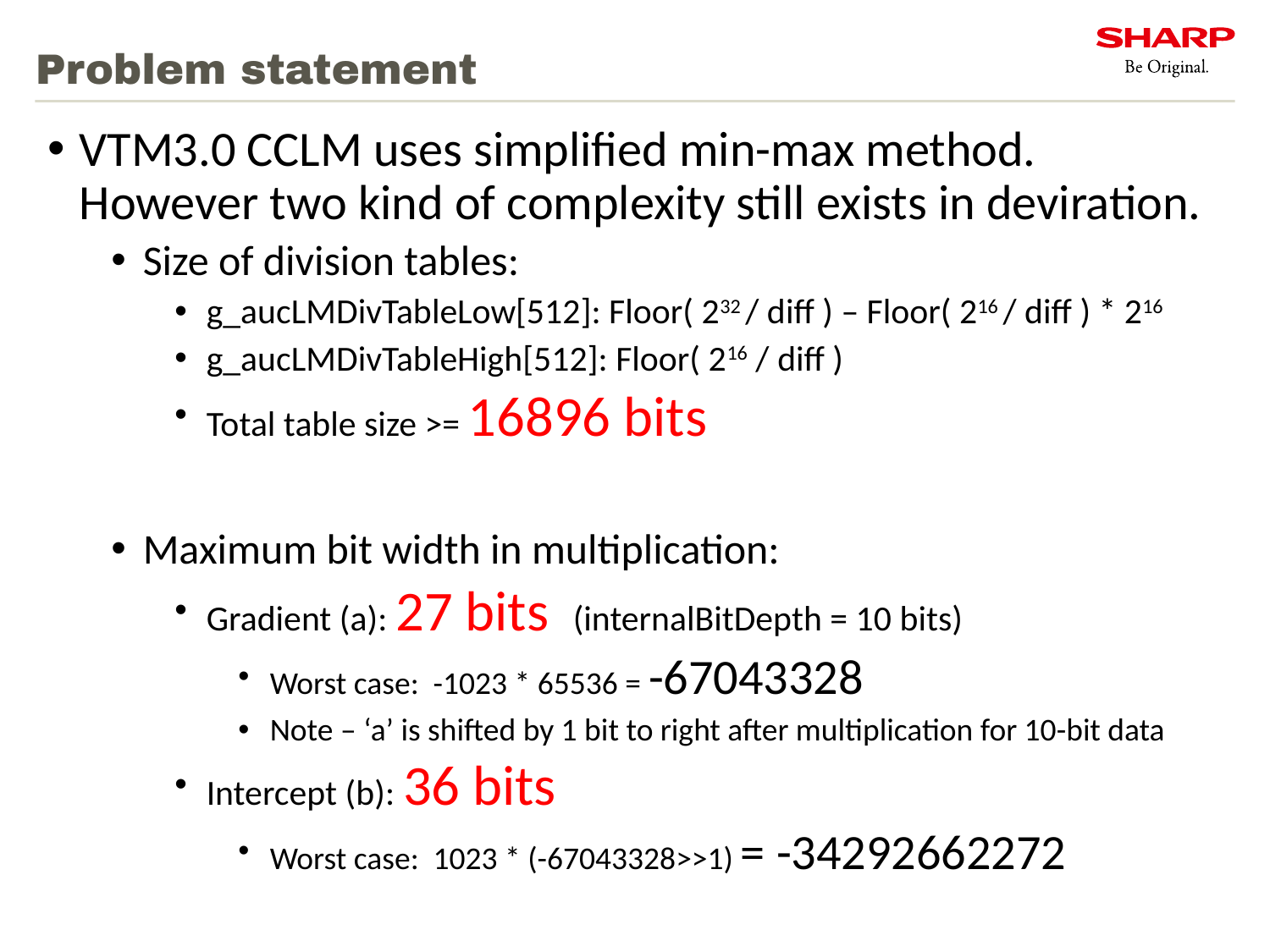

# Problem statement
VTM3.0 CCLM uses simplified min-max method. However two kind of complexity still exists in deviration.
Size of division tables:
g_aucLMDivTableLow[512]: Floor( 232 / diff ) – Floor( 216 / diff ) * 216
g_aucLMDivTableHigh[512]: Floor( 216 / diff )
Total table size >= 16896 bits

Maximum bit width in multiplication:
Gradient (a): 27 bits   (internalBitDepth = 10 bits)
Worst case:  -1023 * 65536 = -67043328
Note – ‘a’ is shifted by 1 bit to right after multiplication for 10-bit data
Intercept (b): 36 bits
Worst case:  1023 * (-67043328>>1) = -34292662272